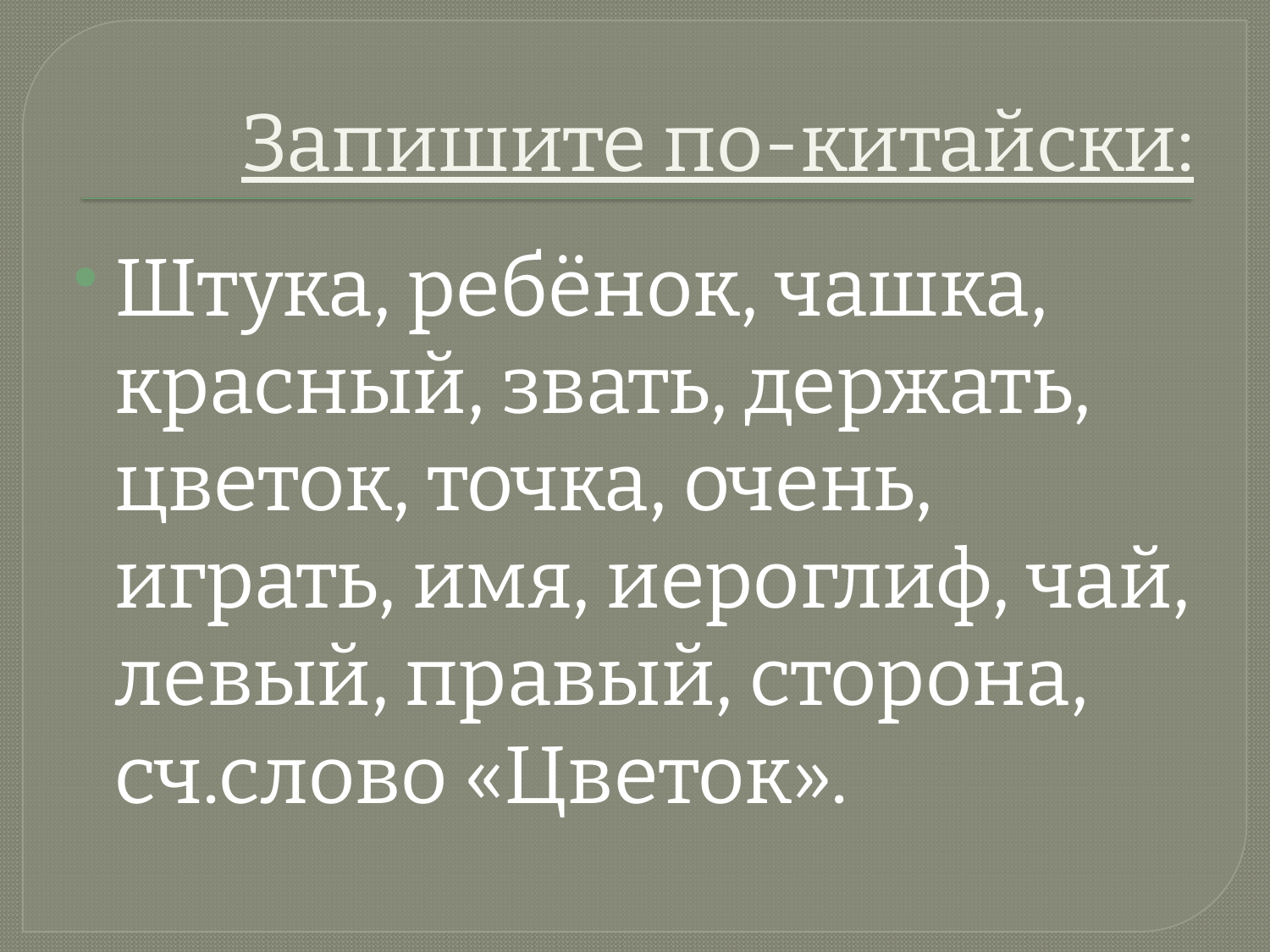

# Запишите по-китайски:
Штука, ребёнок, чашка, красный, звать, держать, цветок, точка, очень, играть, имя, иероглиф, чай, левый, правый, сторона, сч.слово «Цветок».